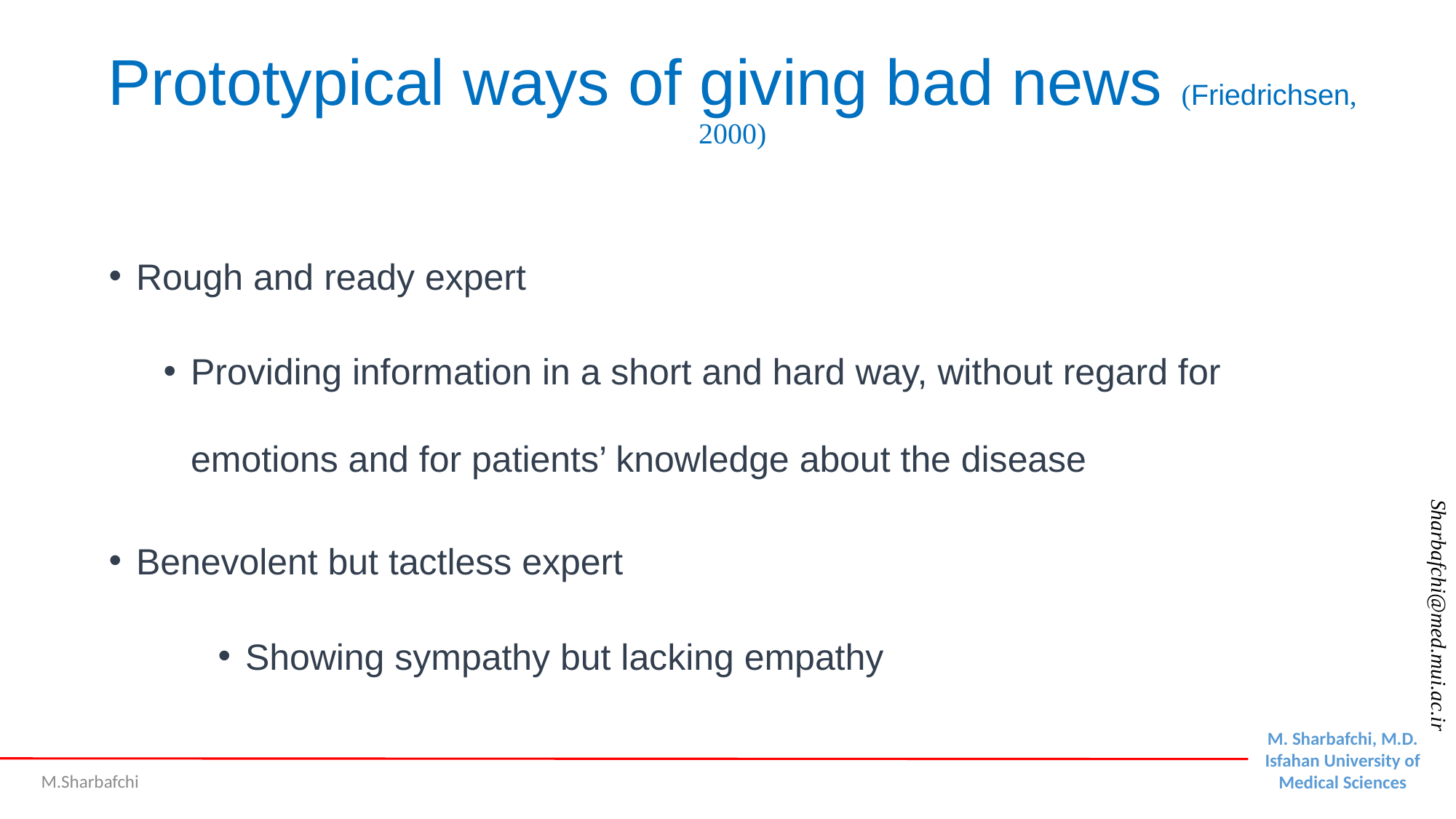

# Prototypical ways of giving bad news (Friedrichsen, 2000)
Rough and ready expert
Providing information in a short and hard way, without regard for emotions and for patients’ knowledge about the disease
Benevolent but tactless expert
Showing sympathy but lacking empathy

M.Sharbafchi